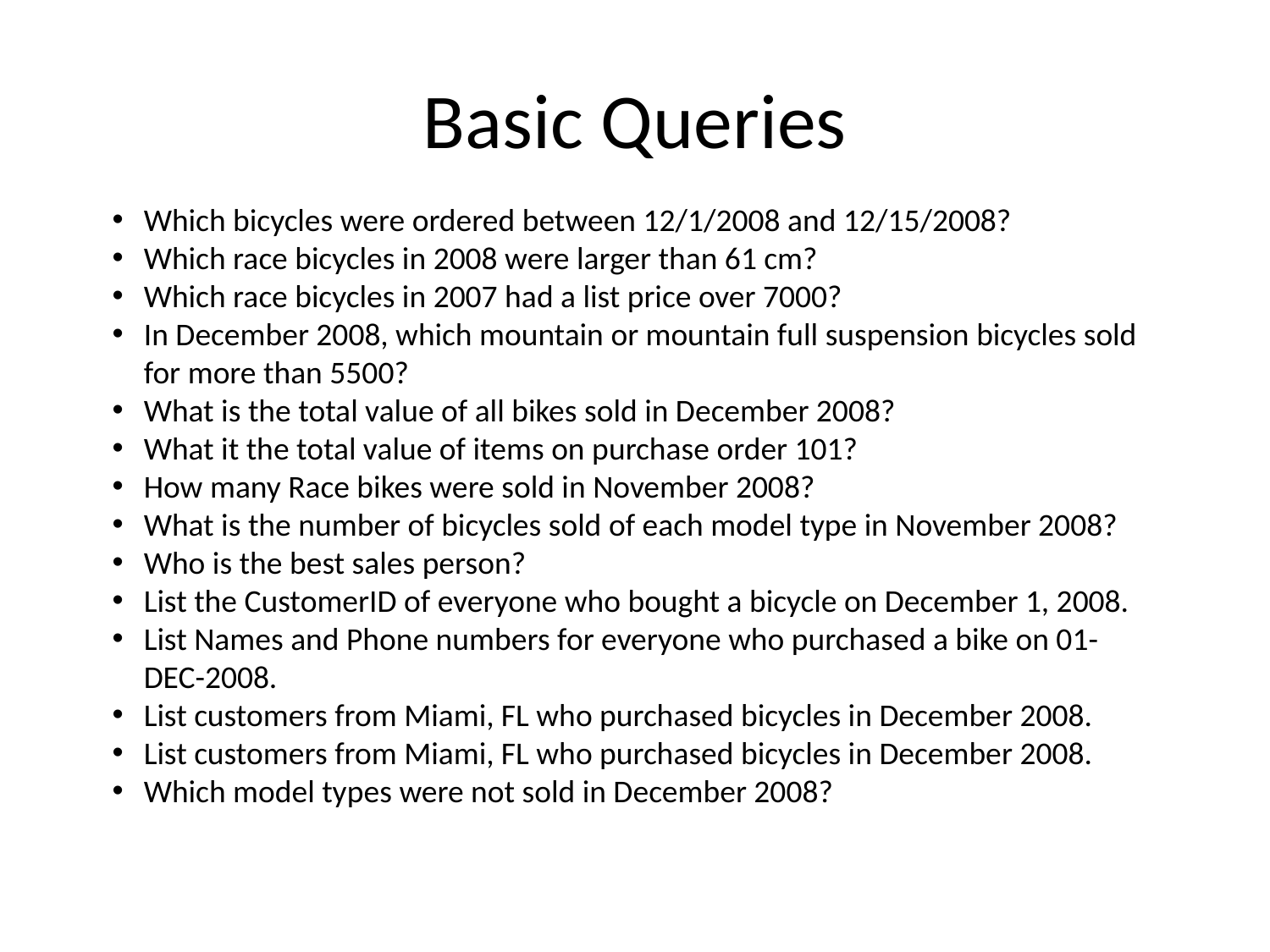

# Basic Queries
Which bicycles were ordered between 12/1/2008 and 12/15/2008?
Which race bicycles in 2008 were larger than 61 cm?
Which race bicycles in 2007 had a list price over 7000?
In December 2008, which mountain or mountain full suspension bicycles sold for more than 5500?
What is the total value of all bikes sold in December 2008?
What it the total value of items on purchase order 101?
How many Race bikes were sold in November 2008?
What is the number of bicycles sold of each model type in November 2008?
Who is the best sales person?
List the CustomerID of everyone who bought a bicycle on December 1, 2008.
List Names and Phone numbers for everyone who purchased a bike on 01-DEC-2008.
List customers from Miami, FL who purchased bicycles in December 2008.
List customers from Miami, FL who purchased bicycles in December 2008.
Which model types were not sold in December 2008?